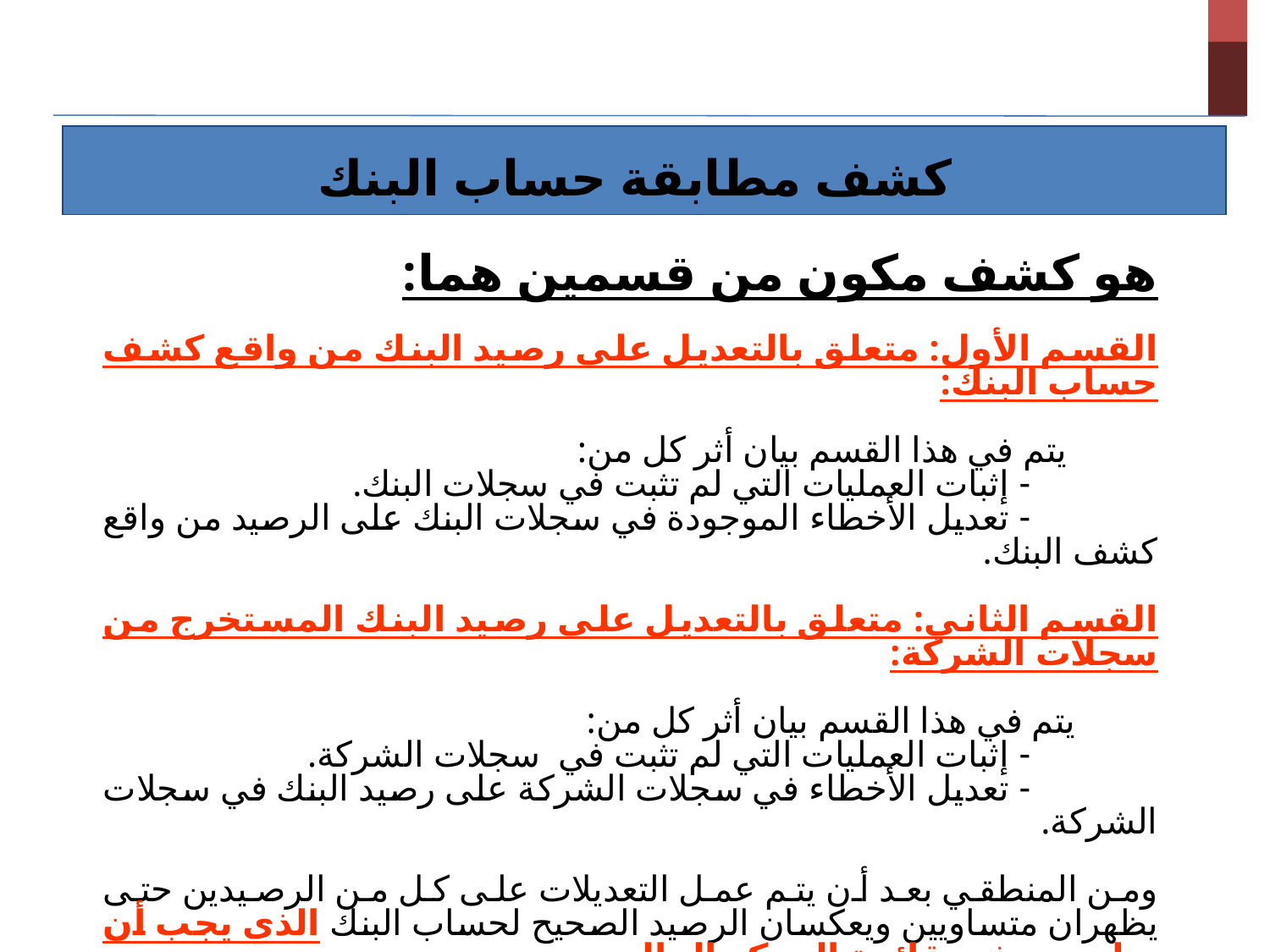

كشف مطابقة حساب البنك
هو كشف مكون من قسمين هما:

القسم الأول: متعلق بالتعديل على رصيد البنك من واقع كشف حساب البنك:

          يتم في هذا القسم بيان أثر كل من:
              - إثبات العمليات التي لم تثبت في سجلات البنك.
              - تعديل الأخطاء الموجودة في سجلات البنك على الرصيد من واقع كشف البنك.

القسم الثاني: متعلق بالتعديل على رصيد البنك المستخرج من سجلات الشركة:

         يتم في هذا القسم بيان أثر كل من:
              - إثبات العمليات التي لم تثبت في  سجلات الشركة.
              - تعديل الأخطاء في سجلات الشركة على رصيد البنك في سجلات الشركة.

ومن المنطقي بعد أن يتم عمل التعديلات على كل من الرصيدين حتى يظهران متساويين ويعكسان الرصيد الصحيح لحساب البنك الذي يجب أن يظهر به في قائمة المركز المالى.

4